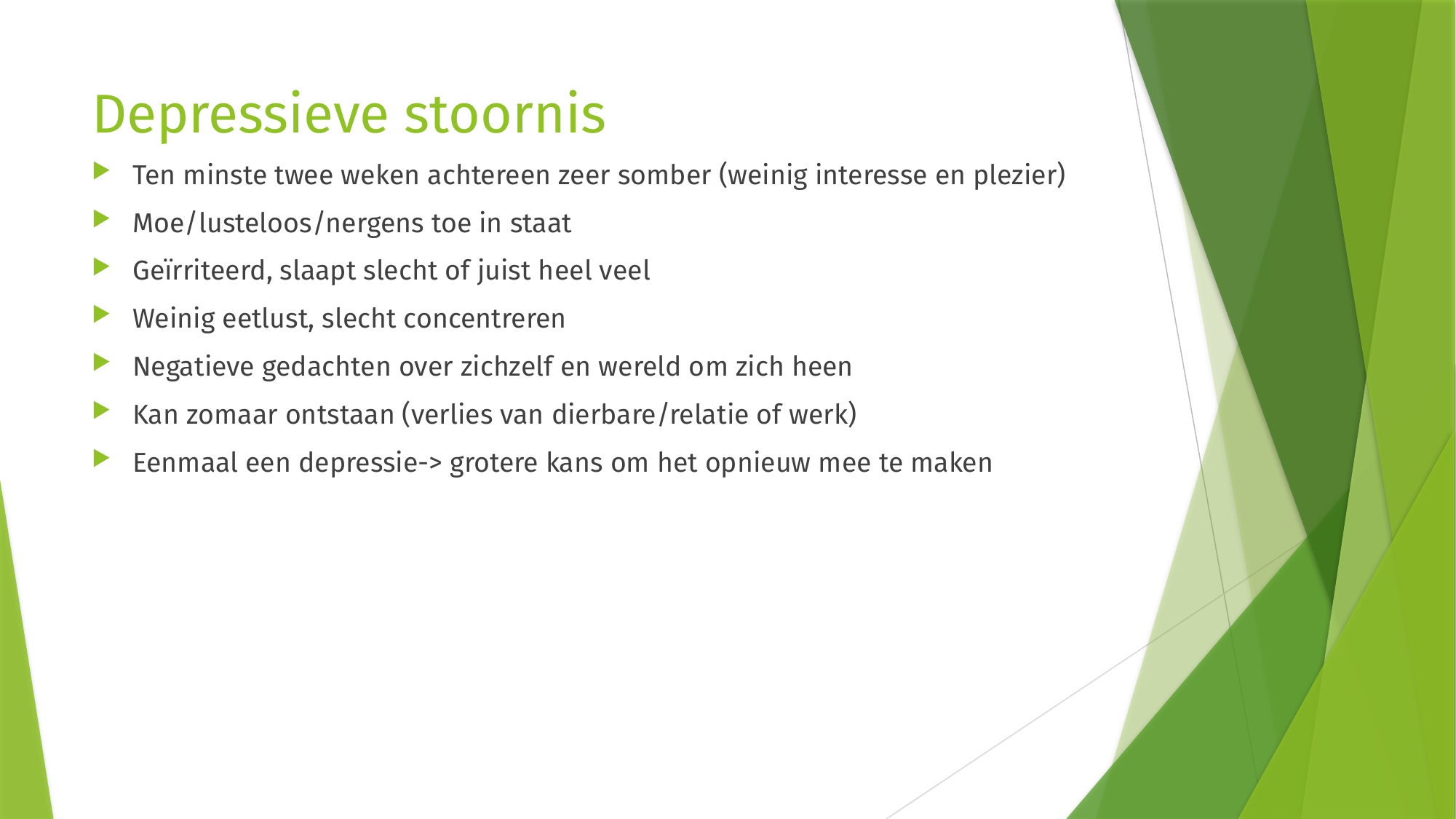

# Depressieve stoornis
Ten minste twee weken achtereen zeer somber (weinig interesse en plezier)
Moe/lusteloos/nergens toe in staat
Geïrriteerd, slaapt slecht of juist heel veel
Weinig eetlust, slecht concentreren
Negatieve gedachten over zichzelf en wereld om zich heen
Kan zomaar ontstaan (verlies van dierbare/relatie of werk)
Eenmaal een depressie-> grotere kans om het opnieuw mee te maken